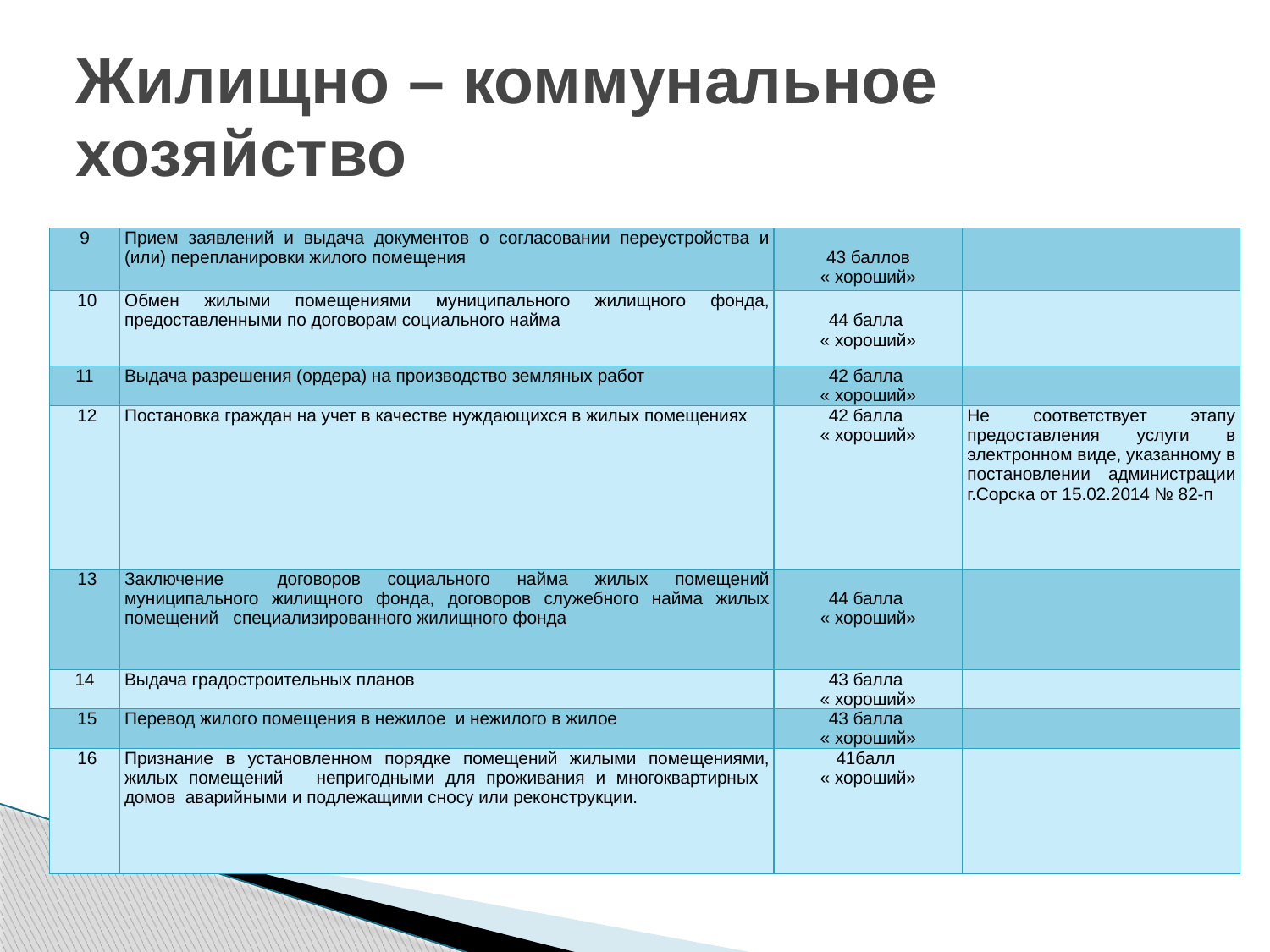

# Жилищно – коммунальное хозяйство
| 9 | Прием заявлений и выдача документов о согласовании переустройства и (или) перепланировки жилого помещения | 43 баллов « хороший» |  |
| --- | --- | --- | --- |
| 10 | Обмен жилыми помещениями муниципального жилищного фонда, предоставленными по договорам социального найма | 44 балла « хороший» |  |
| 11 | Выдача разрешения (ордера) на производство земляных работ | 42 балла « хороший» |  |
| 12 | Постановка граждан на учет в качестве нуждающихся в жилых помещениях | 42 балла « хороший» | Не соответствует этапу предоставления услуги в электронном виде, указанному в постановлении администрации г.Сорска от 15.02.2014 № 82-п |
| 13 | Заключение договоров социального найма жилых помещений муниципального жилищного фонда, договоров служебного найма жилых помещений специализированного жилищного фонда | 44 балла « хороший» |  |
| 14 | Выдача градостроительных планов | 43 балла « хороший» |  |
| 15 | Перевод жилого помещения в нежилое и нежилого в жилое | 43 балла « хороший» |  |
| 16 | Признание в установленном порядке помещений жилыми помещениями, жилых помещений непригодными для проживания и многоквартирных домов аварийными и подлежащими сносу или реконструкции. | 41балл « хороший» |  |